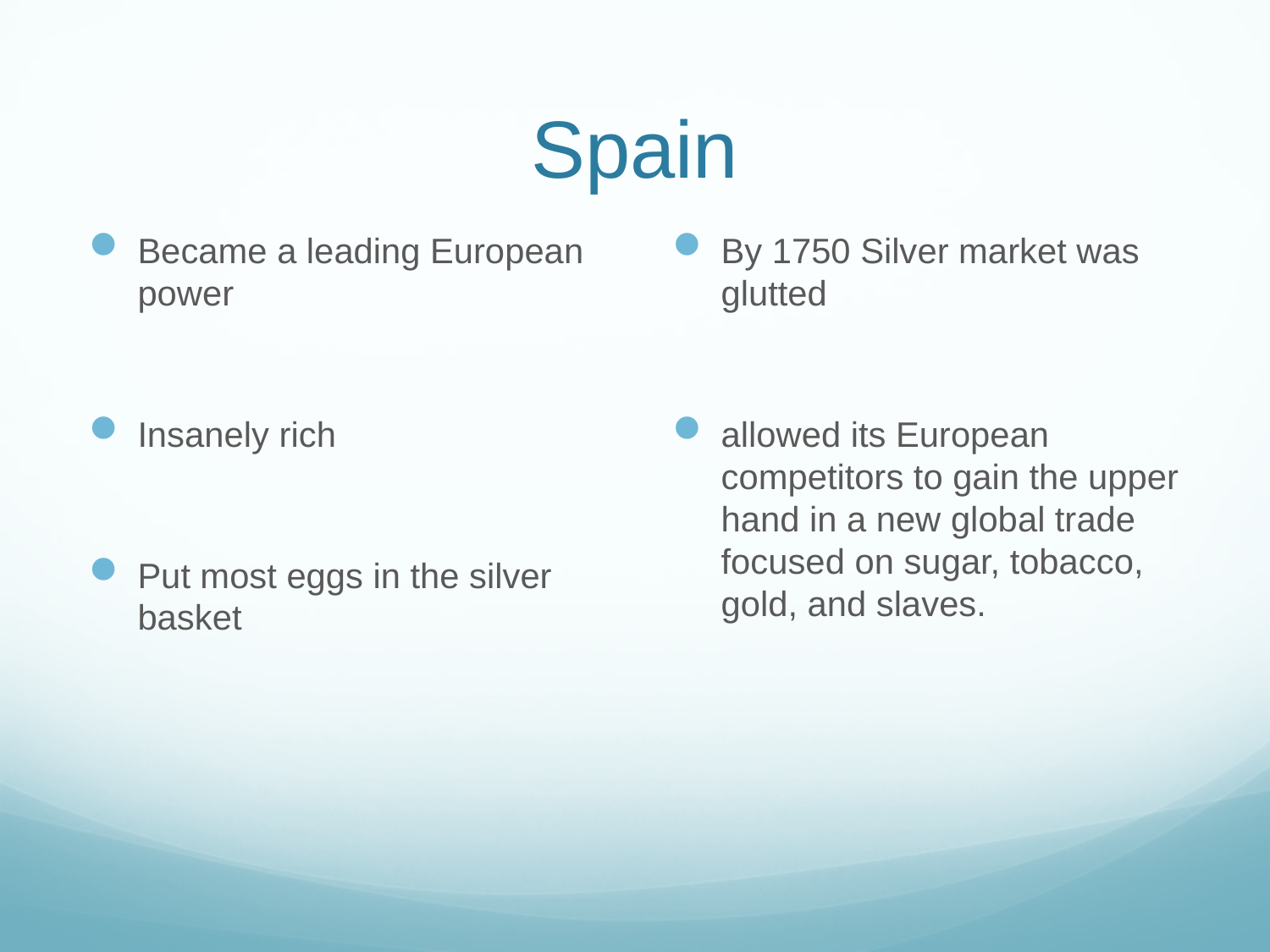

# Spain
Became a leading European power

Insanely rich

Put most eggs in the silver basket

By 1750 Silver market was glutted

allowed its European competitors to gain the upper hand in a new global trade focused on sugar, tobacco, gold, and slaves.